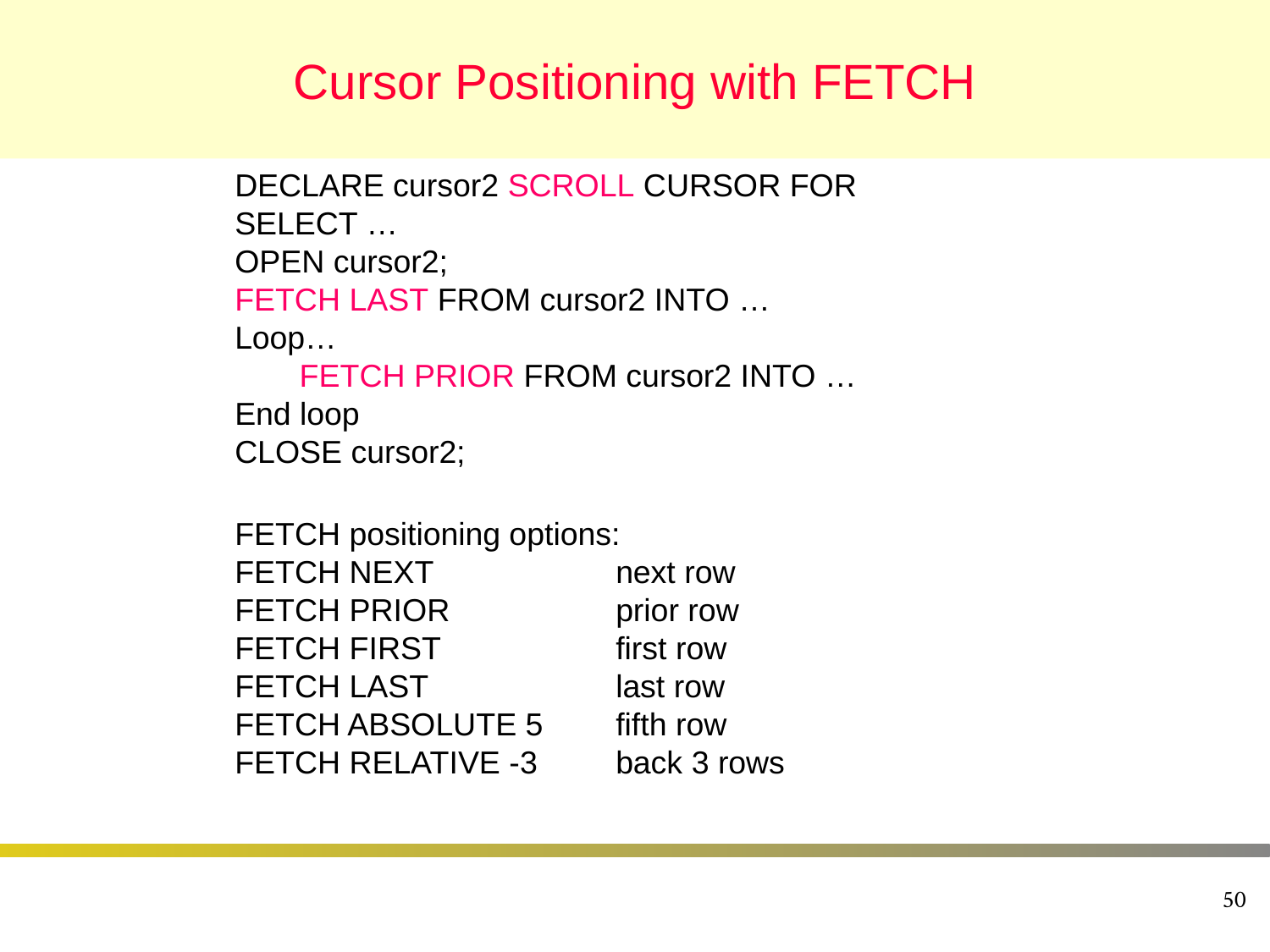

# Cursor Positioning with FETCH
DECLARE cursor2 SCROLL CURSOR FOR
SELECT …
OPEN cursor2;
FETCH LAST FROM cursor2 INTO …
Loop…
	FETCH PRIOR FROM cursor2 INTO …
End loop
CLOSE cursor2;
FETCH positioning options:
FETCH NEXT	next row
FETCH PRIOR	prior row
FETCH FIRST	first row
FETCH LAST	last row
FETCH ABSOLUTE 5	fifth row
FETCH RELATIVE -3	back 3 rows
50